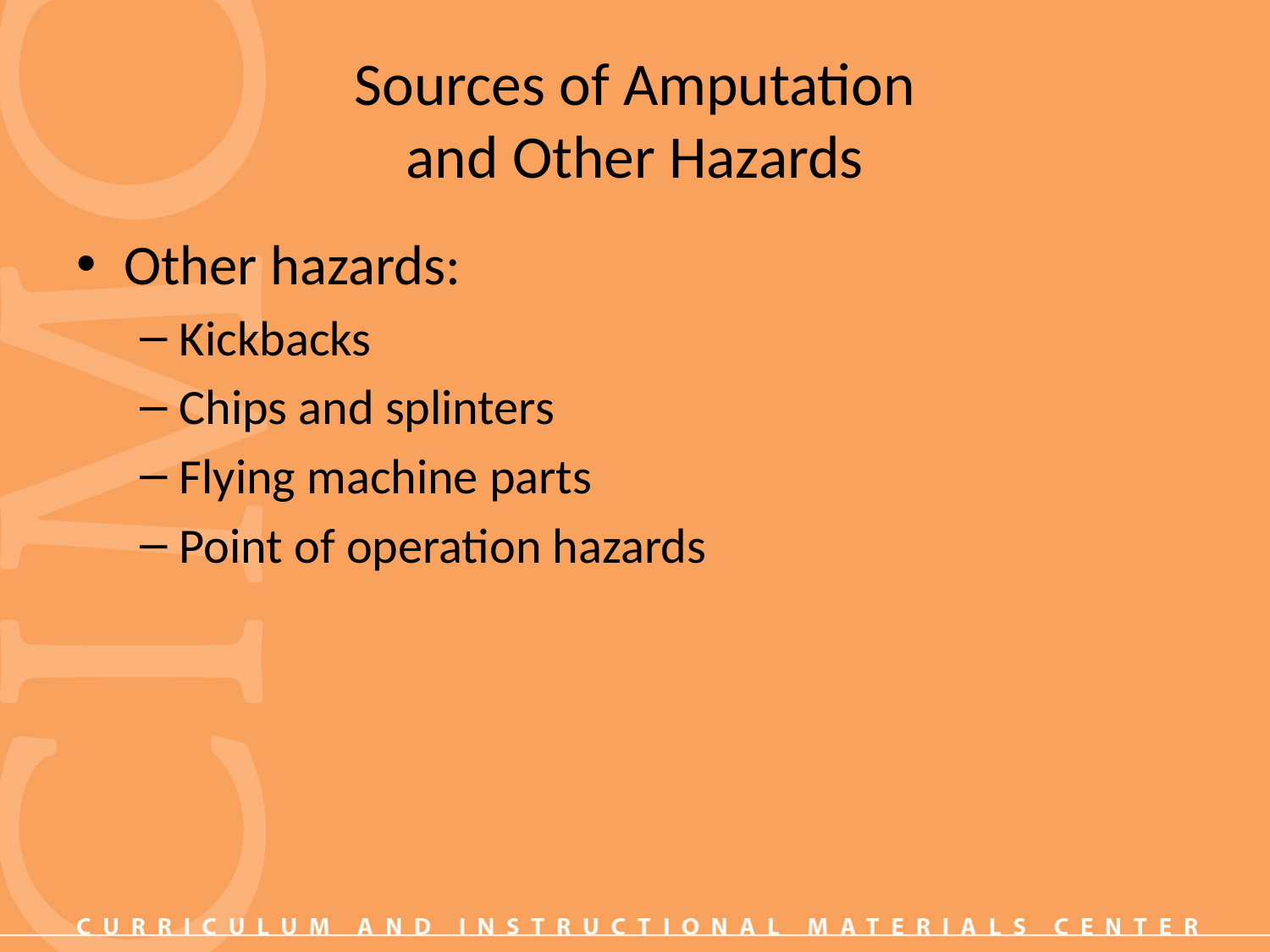

# Sources of Amputation and Other Hazards
Other hazards:
Kickbacks
Chips and splinters
Flying machine parts
Point of operation hazards